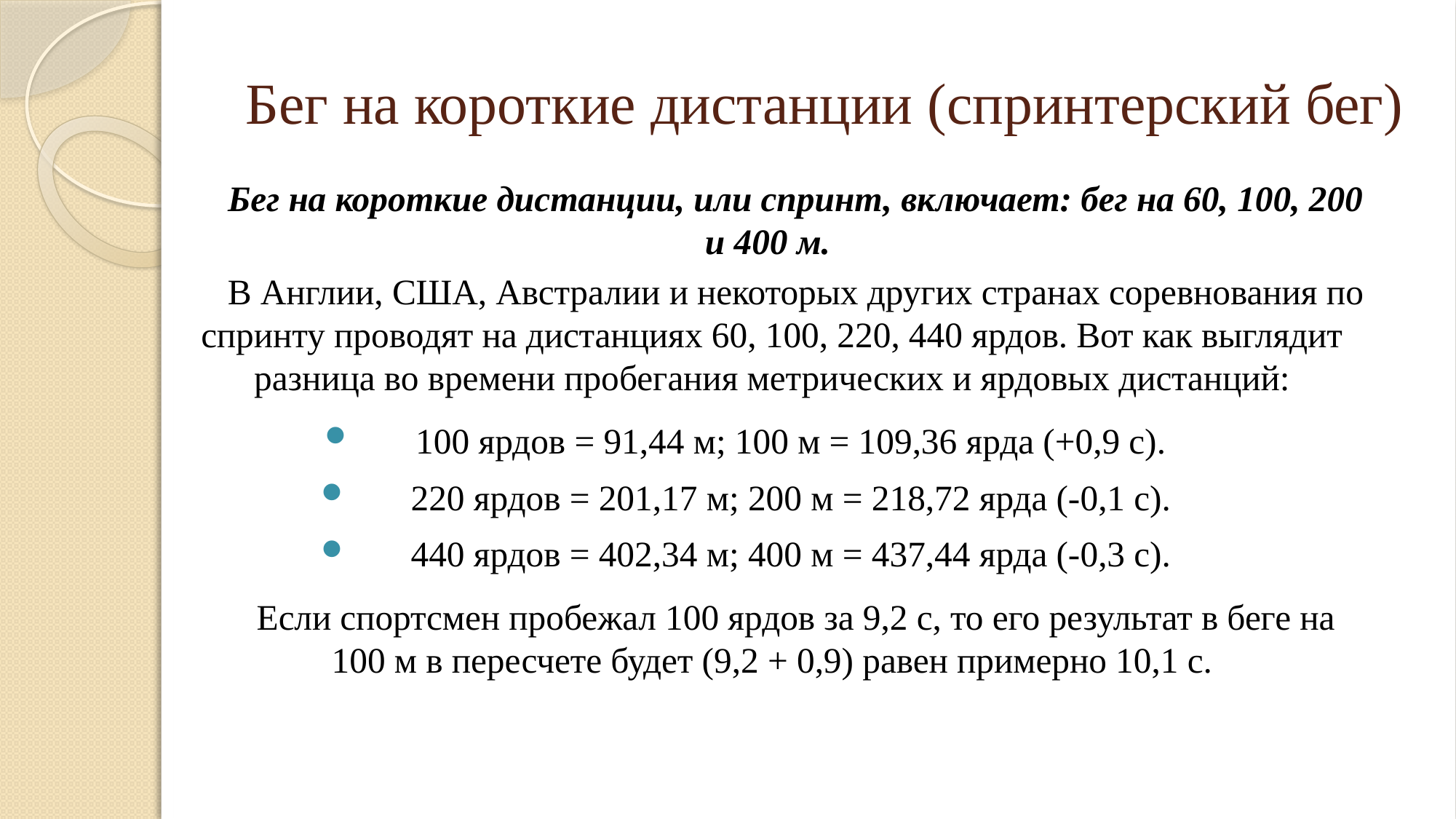

# Бег на короткие дистанции (спринтерский бег)
Бег на короткие дистанции, или спринт, включает: бег на 60, 100, 200 и 400 м.
В Англии, США, Австралии и некоторых других странах соревнования по спринту проводят на дистанциях 60, 100, 220, 440 ярдов. Вот как выглядит разница во времени пробегания метрических и ярдовых дистанций:
100 ярдов = 91,44 м; 100 м = 109,36 ярда (+0,9 с).
220 ярдов = 201,17 м; 200 м = 218,72 ярда (-0,1 с).
440 ярдов = 402,34 м; 400 м = 437,44 ярда (-0,3 с).
Если спортсмен пробежал 100 ярдов за 9,2 с, то его результат в беге на 100 м в пересчете будет (9,2 + 0,9) равен примерно 10,1 с.